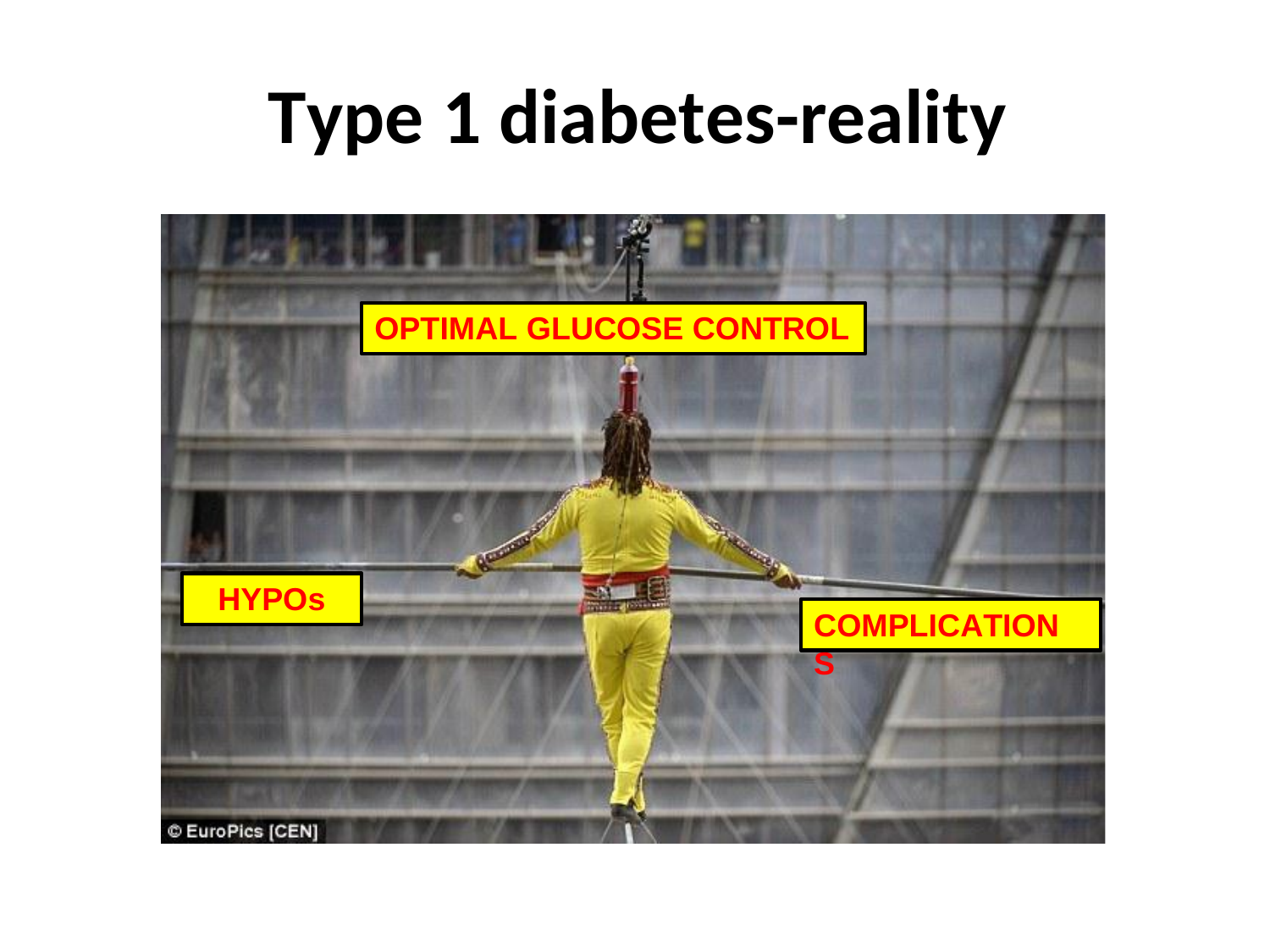

# Type 1 diabetes-reality

OPTIMAL GLUCOSE CONTROL

HYPOs

COMPLICATIONS